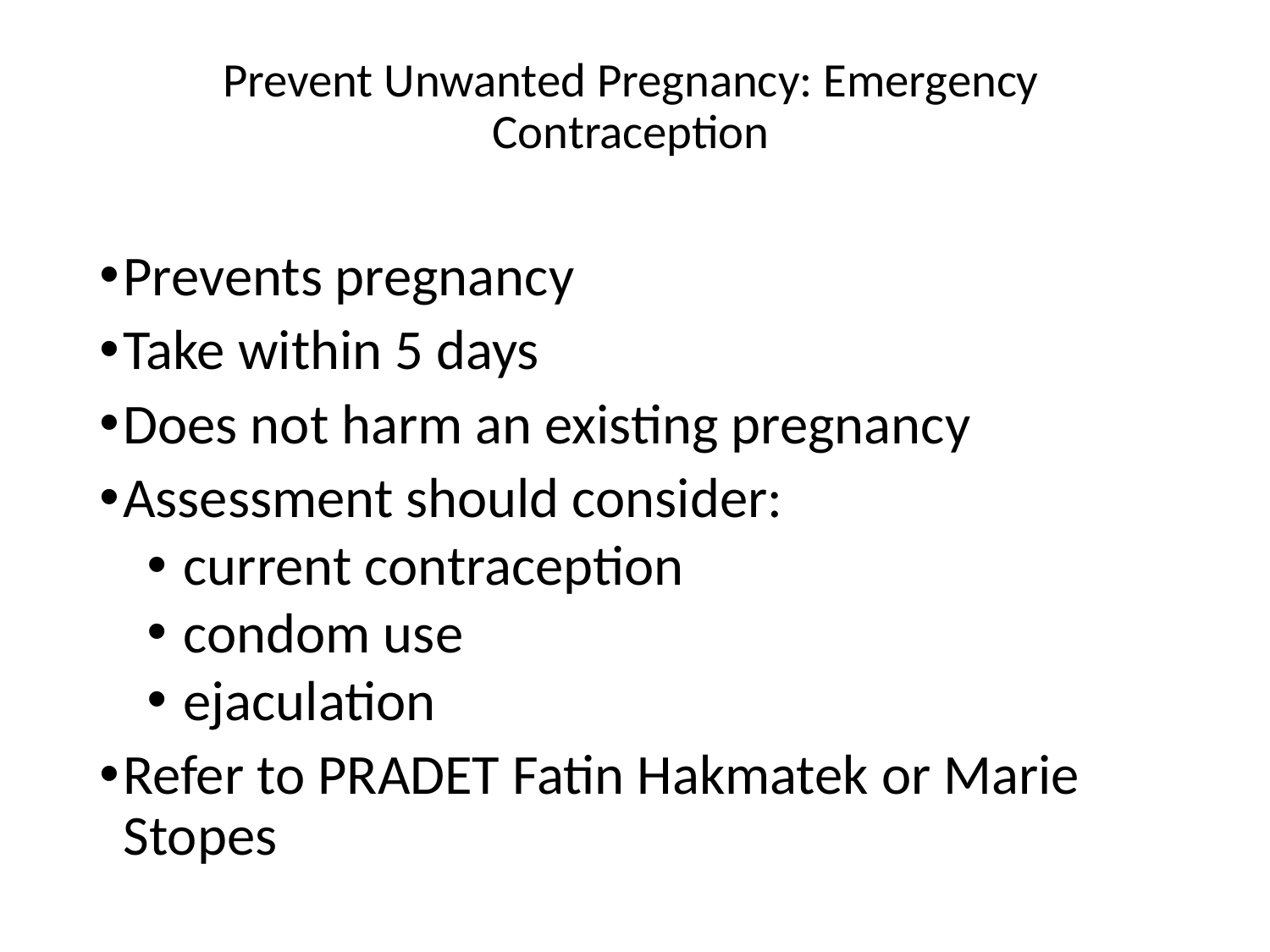

# Prevent Unwanted Pregnancy: Emergency Contraception
Prevents pregnancy
Take within 5 days
Does not harm an existing pregnancy
Assessment should consider:
 current contraception
 condom use
 ejaculation
Refer to PRADET Fatin Hakmatek or Marie Stopes